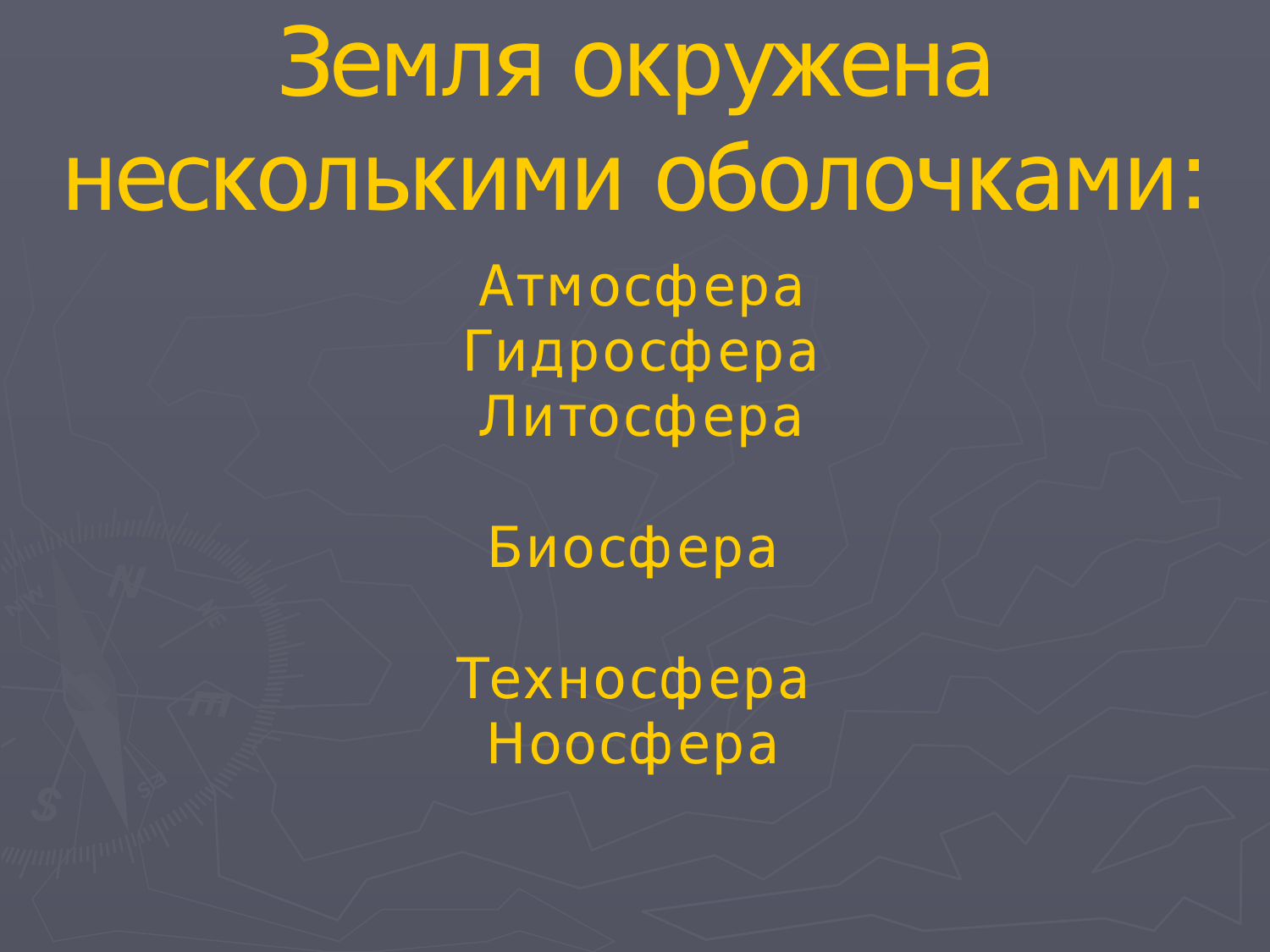

# Земля окружена несколькими оболочками:
 Атмосфера
 Гидросфера
 Литосфера

Биосфера

Техносфера
Ноосфера